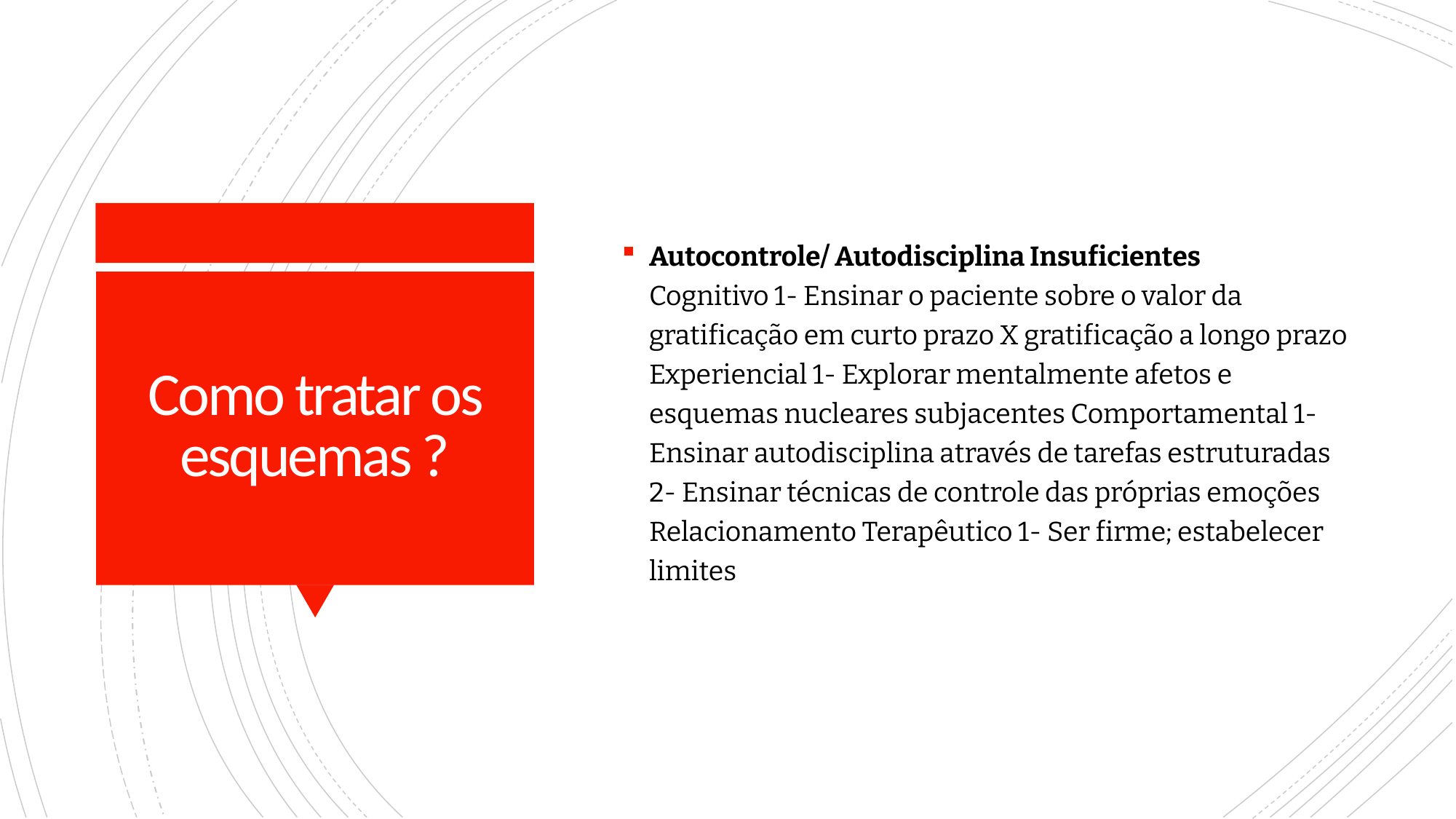

Autocontrole/ Autodisciplina Insuficientes
Cognitivo 1- Ensinar o paciente sobre o valor da gratificação em curto prazo X gratificação a longo prazo Experiencial 1- Explorar mentalmente afetos e esquemas nucleares subjacentes Comportamental 1- Ensinar autodisciplina através de tarefas estruturadas 2- Ensinar técnicas de controle das próprias emoções Relacionamento Terapêutico 1- Ser firme; estabelecer limites
# Como tratar os esquemas ?